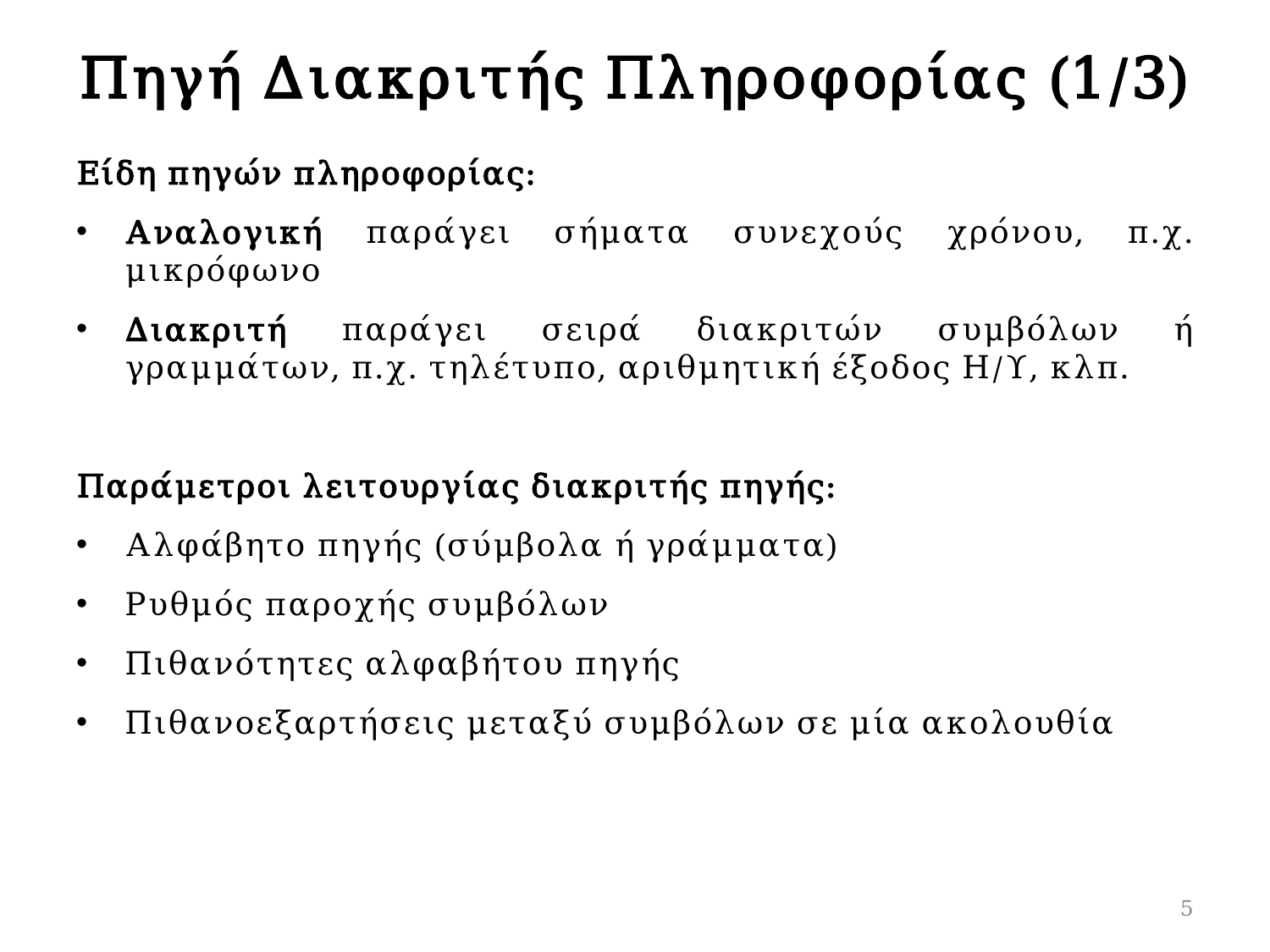

# Πηγή Διακριτής Πληροφορίας (1/3)
Είδη πηγών πληροφορίας:
Αναλογική παράγει σήματα συνεχούς χρόνου, π.χ. μικρόφωνο
Διακριτή παράγει σειρά διακριτών συμβόλων ή γραμμάτων, π.χ. τηλέτυπο, αριθμητική έξοδος Η/Υ, κλπ.

Παράμετροι λειτουργίας διακριτής πηγής:
Αλφάβητο πηγής (σύμβολα ή γράμματα)
Ρυθμός παροχής συμβόλων
Πιθανότητες αλφαβήτου πηγής
Πιθανοεξαρτήσεις μεταξύ συμβόλων σε μία ακολουθία
5